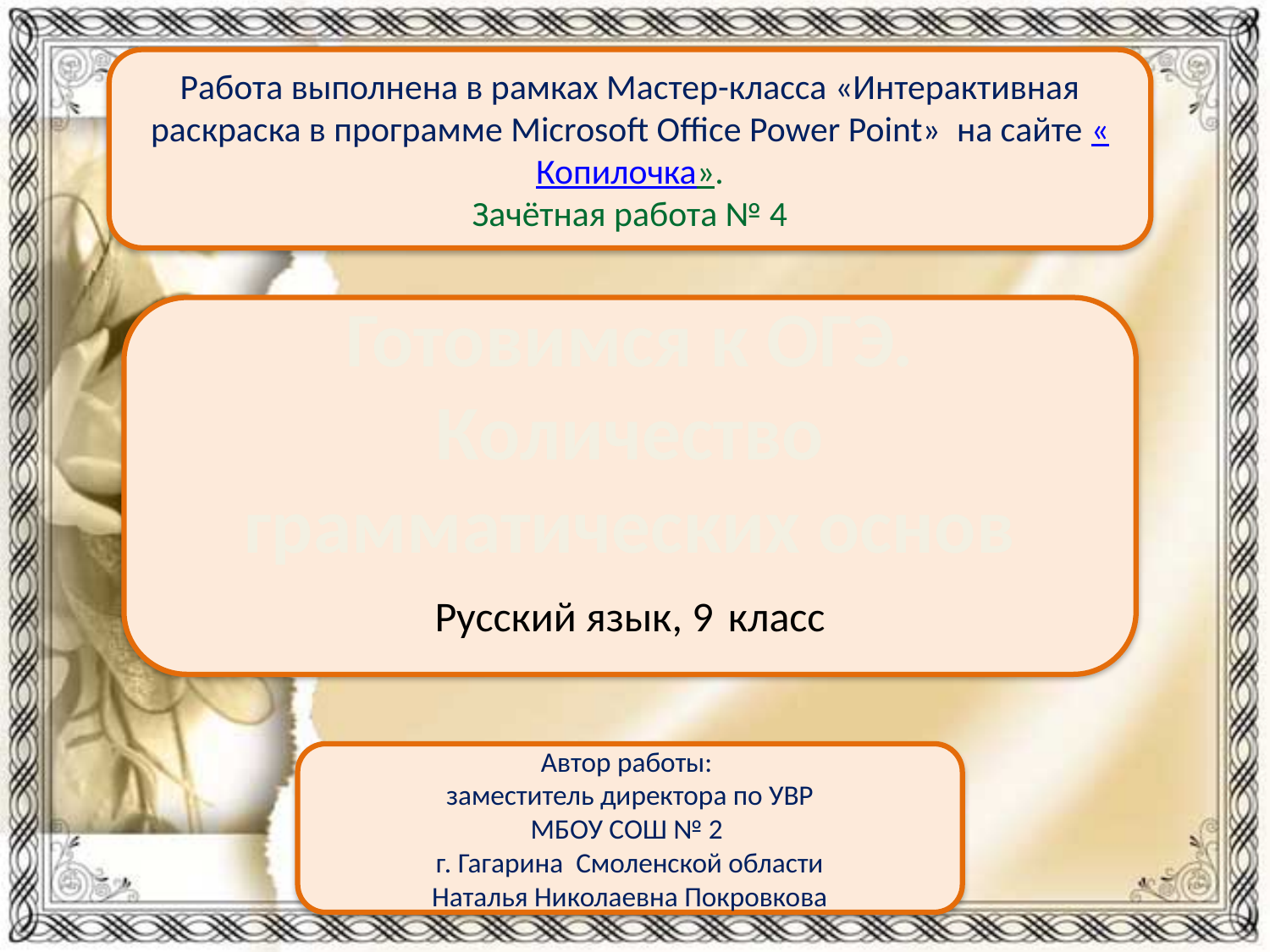

Работа выполнена в рамках Мастер-класса «Интерактивная раскраска в программе Microsoft Office Power Point»  на сайте «Копилочка».
Зачётная работа № 4
Готовимся к ОГЭ. Количество грамматических основ
Русский язык, 9 класс

Автор работы:
заместитель директора по УВР
МБОУ СОШ № 2
г. Гагарина  Смоленской области
Наталья Николаевна Покровкова